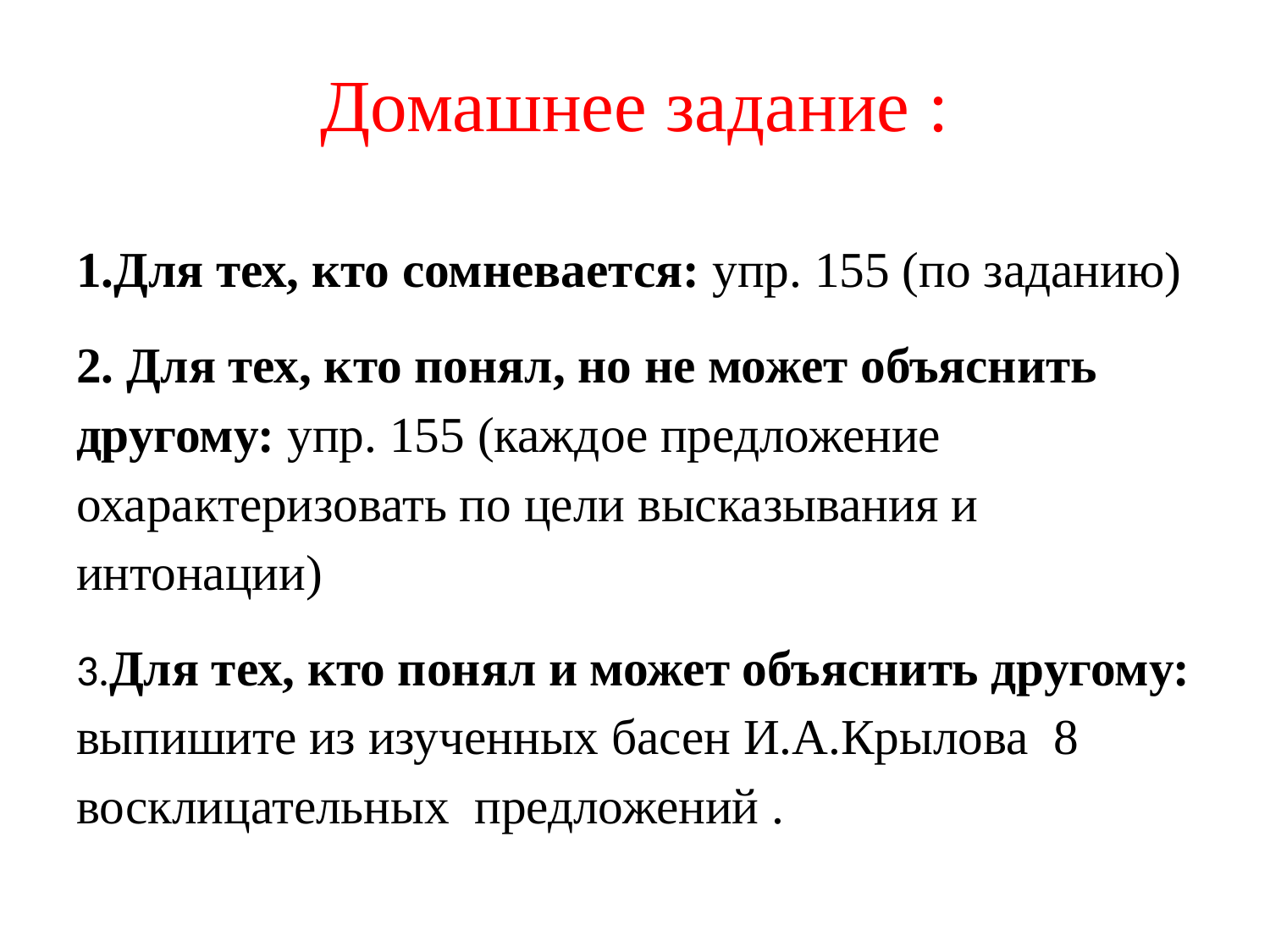

# Домашнее задание :
1.Для тех, кто сомневается: упр. 155 (по заданию)
2. Для тех, кто понял, но не может объяснить другому: упр. 155 (каждое предложение охарактеризовать по цели высказывания и интонации)
3.Для тех, кто понял и может объяснить другому: выпишите из изученных басен И.А.Крылова  8 восклицательных  предложений .